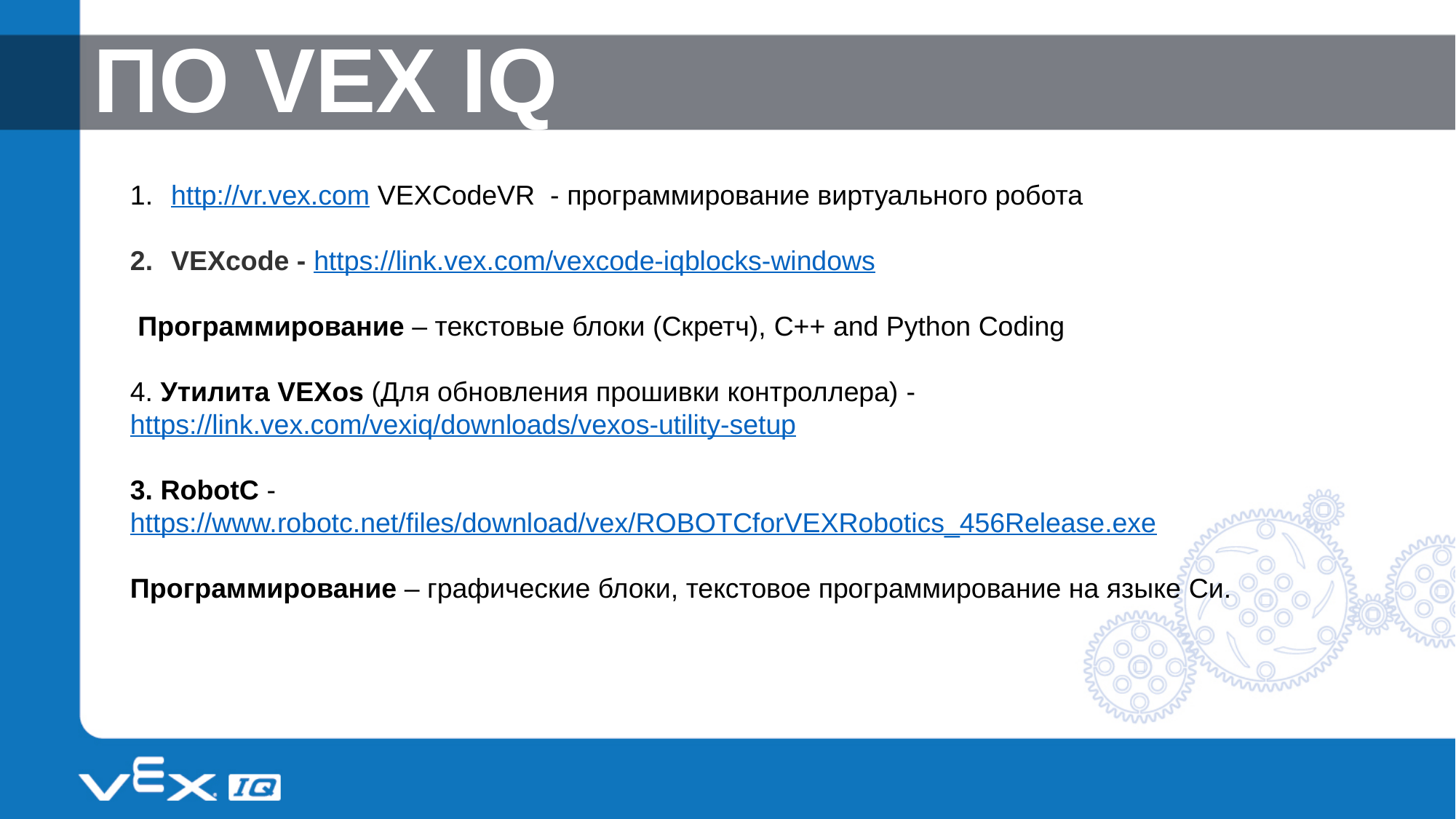

# ПО VEX IQ
http://vr.vex.com VEXCodeVR  - программирование виртуального робота

VEXcode - https://link.vex.com/vexcode-iqblocks-windows

 Программирование – текстовые блоки (Скретч), C++ and Python Coding

4. Утилита VEXos (Для обновления прошивки контроллера) - https://link.vex.com/vexiq/downloads/vexos-utility-setup

3. RobotC -  https://www.robotc.net/files/download/vex/ROBOTCforVEXRobotics_456Release.exe

Программирование – графические блоки, текстовое программирование на языке Cи.